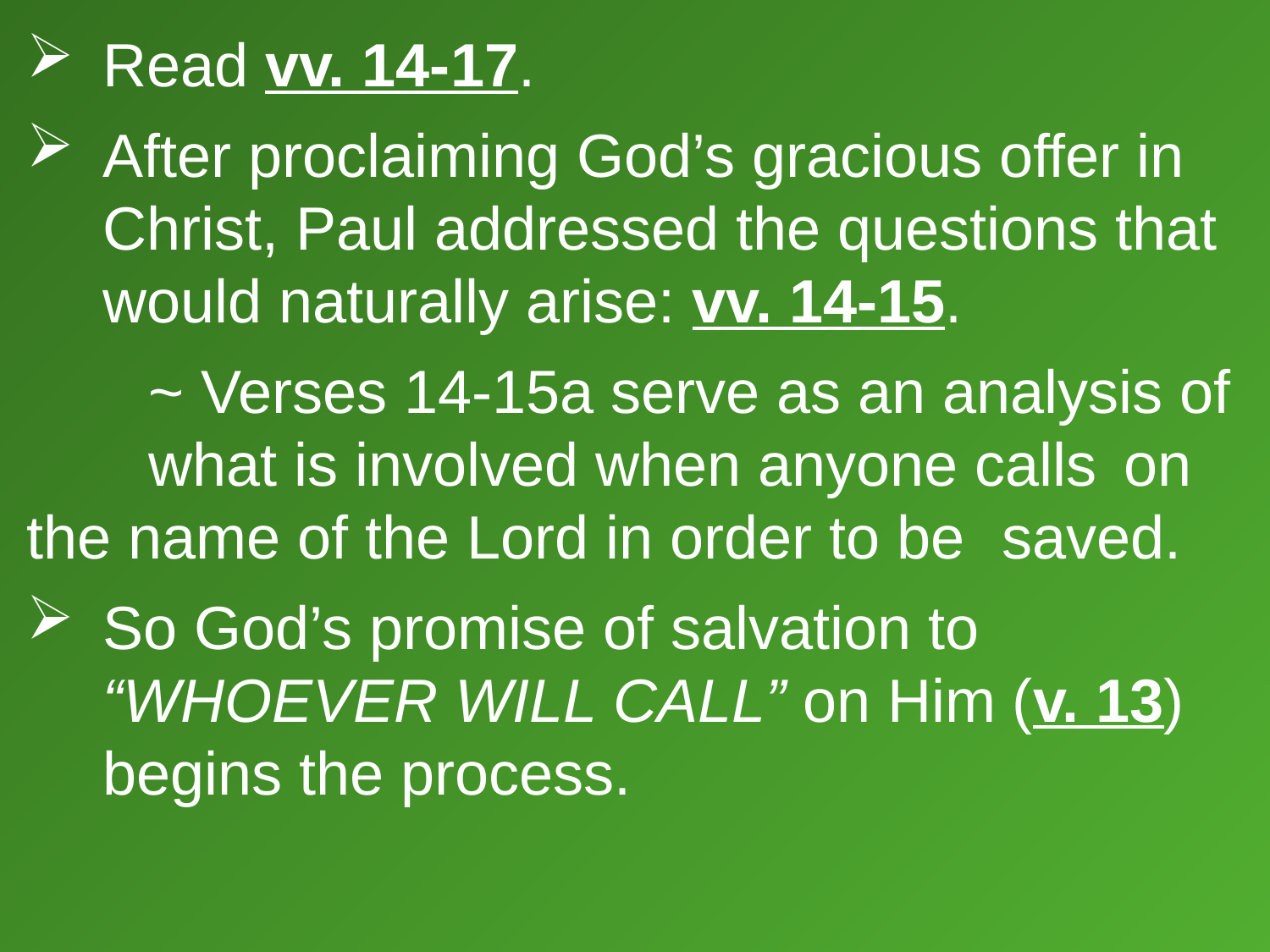

Read vv. 14-17.
After proclaiming God’s gracious offer in Christ, Paul addressed the questions that would naturally arise: vv. 14-15.
		~ Verses 14-15a serve as an analysis of 					what is involved when anyone calls 						on the name of the Lord in order to be 					saved.
So God’s promise of salvation to “WHOEVER WILL CALL” on Him (v. 13) begins the process.